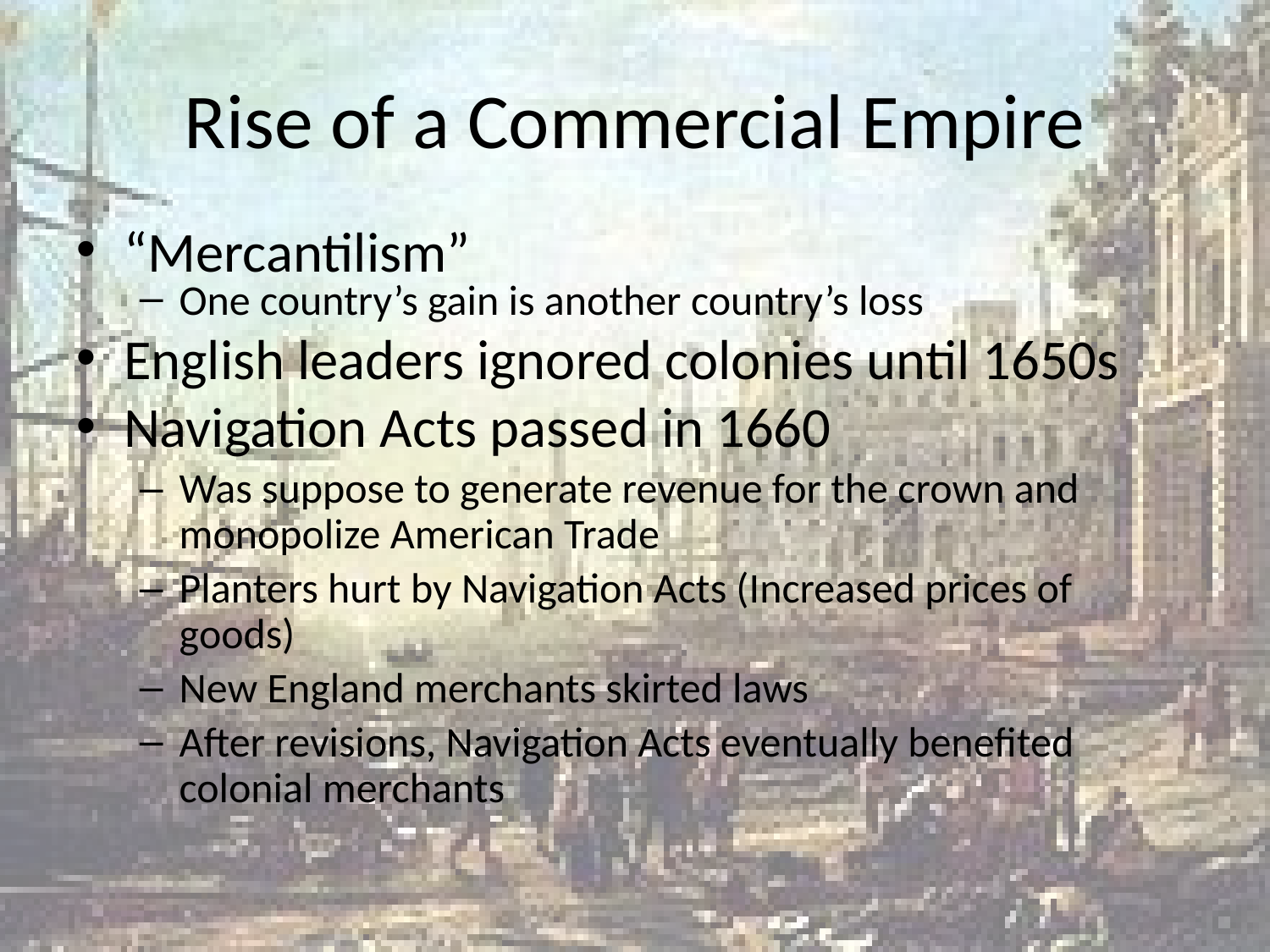

# Rise of a Commercial Empire
“Mercantilism”
One country’s gain is another country’s loss
English leaders ignored colonies until 1650s
Navigation Acts passed in 1660
Was suppose to generate revenue for the crown and monopolize American Trade
Planters hurt by Navigation Acts (Increased prices of goods)
New England merchants skirted laws
After revisions, Navigation Acts eventually benefited colonial merchants